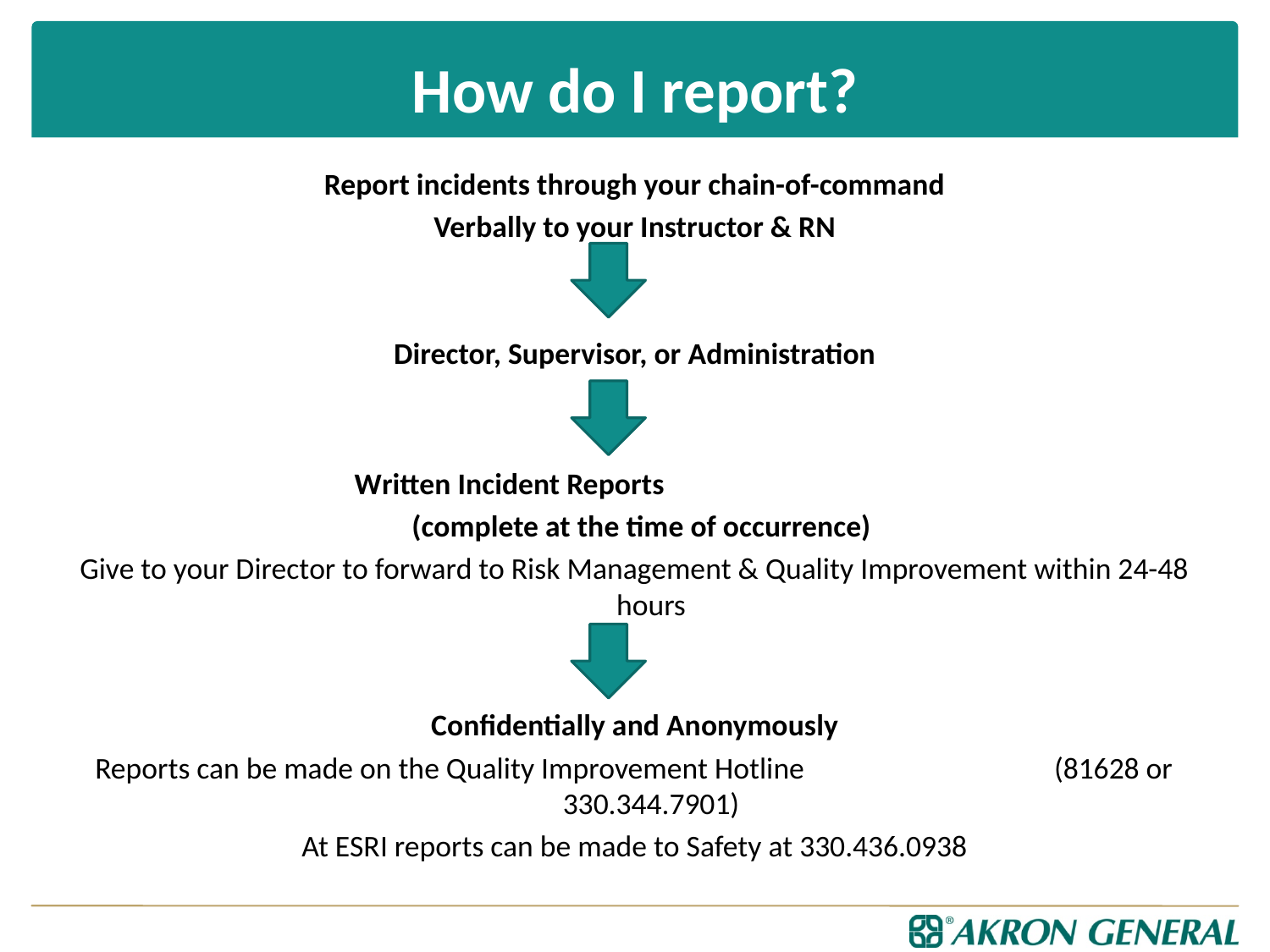

# How do I report?
Report incidents through your chain-of-command
Verbally to your Instructor & RN

Director, Supervisor, or Administration

Written Incident Reports
  (complete at the time of occurrence)
Give to your Director to forward to Risk Management & Quality Improvement within 24-48 hours

Confidentially and Anonymously
Reports can be made on the Quality Improvement Hotline                                     (81628 or 330.344.7901)
At ESRI reports can be made to Safety at 330.436.0938